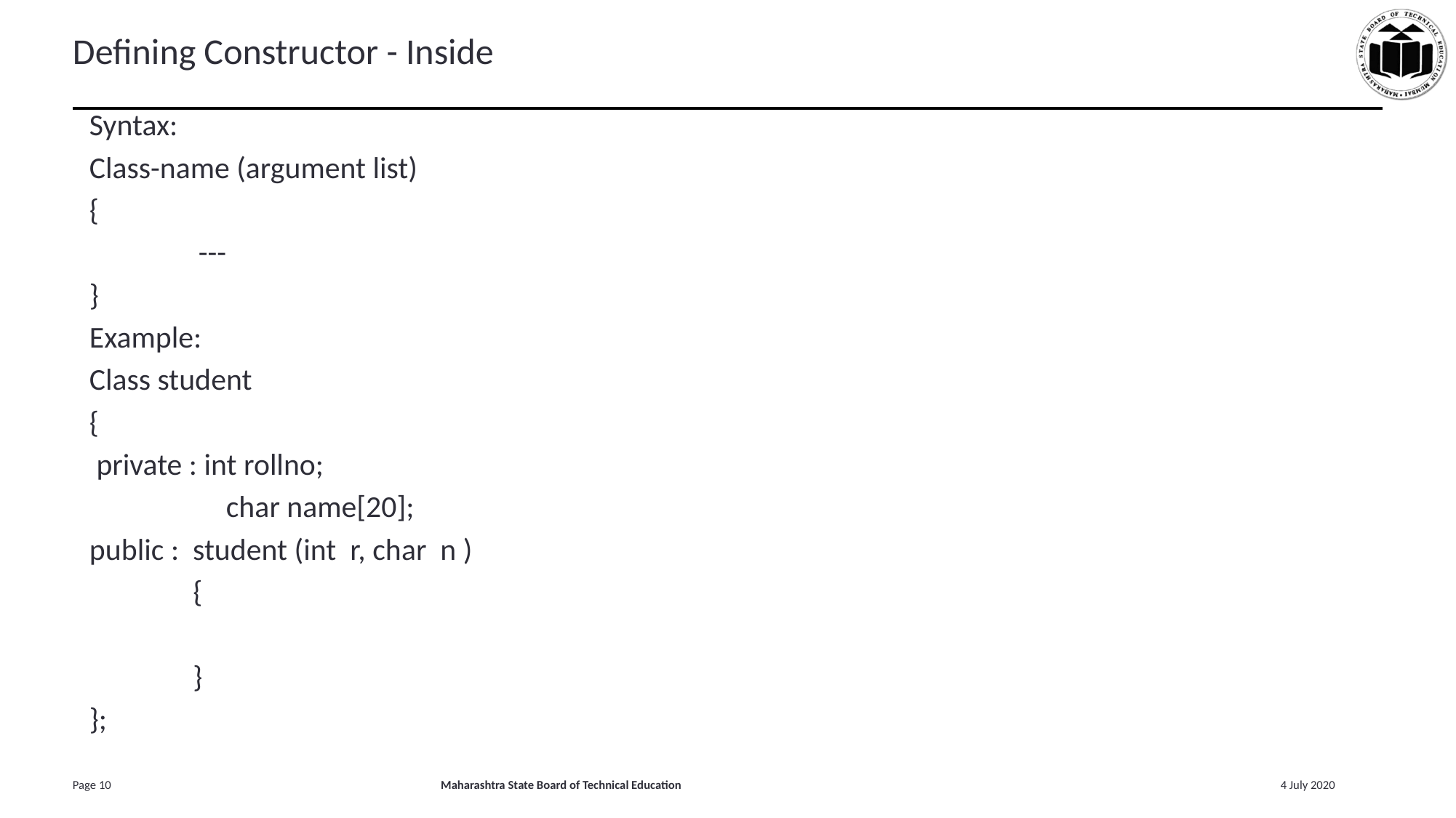

# Defining Constructor - Inside
Syntax:
Class-name (argument list)
{
	---
}
Example:
Class student
{
 private : int rollno;
	    char name[20];
public :  student (int  r, char  n )
               {

               }
};